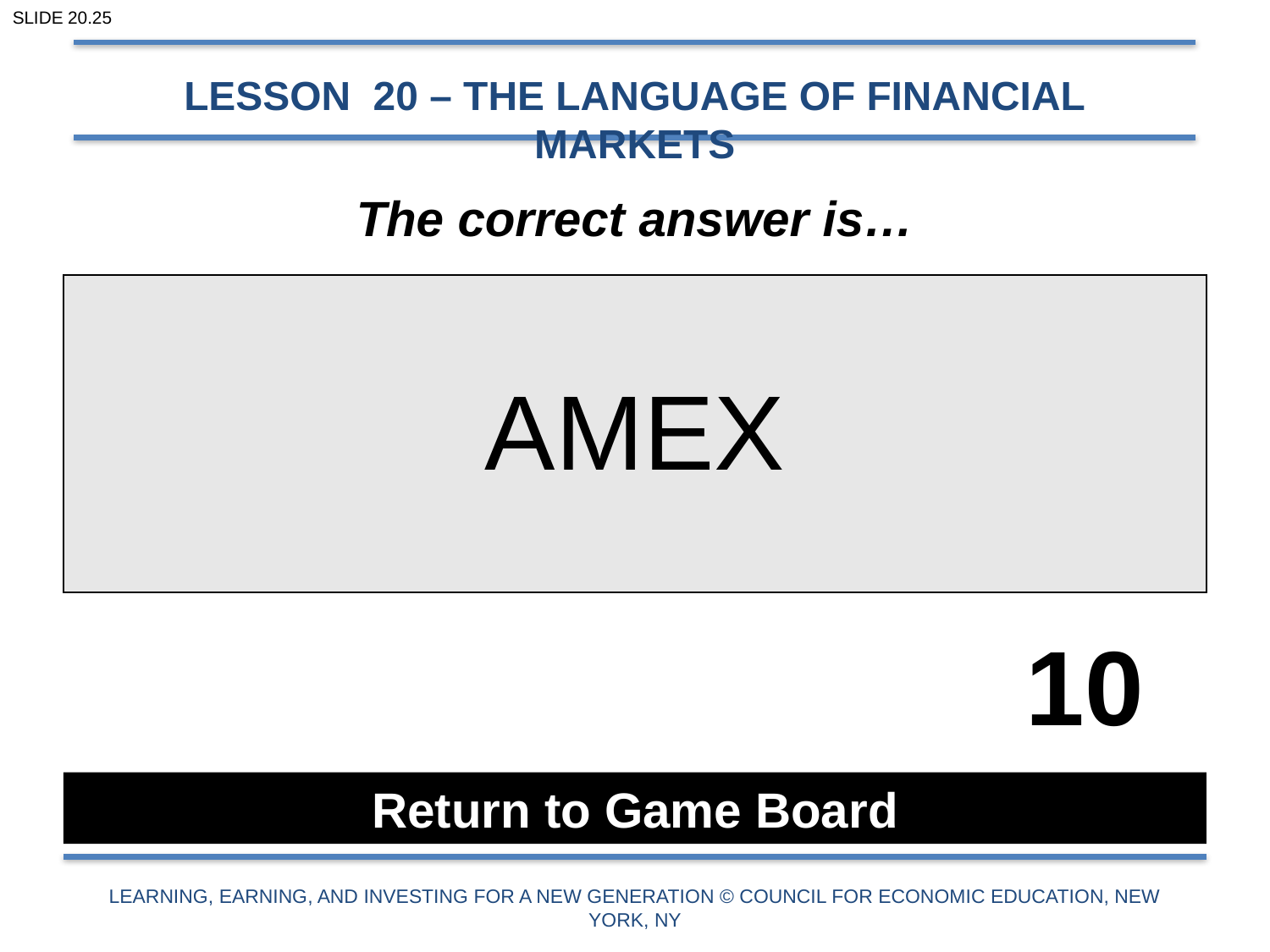

Slide 20.25
Lesson  20 – The Language of Financial Markets
The correct answer is…
| AMEX |
| --- |
10
Return to Game Board